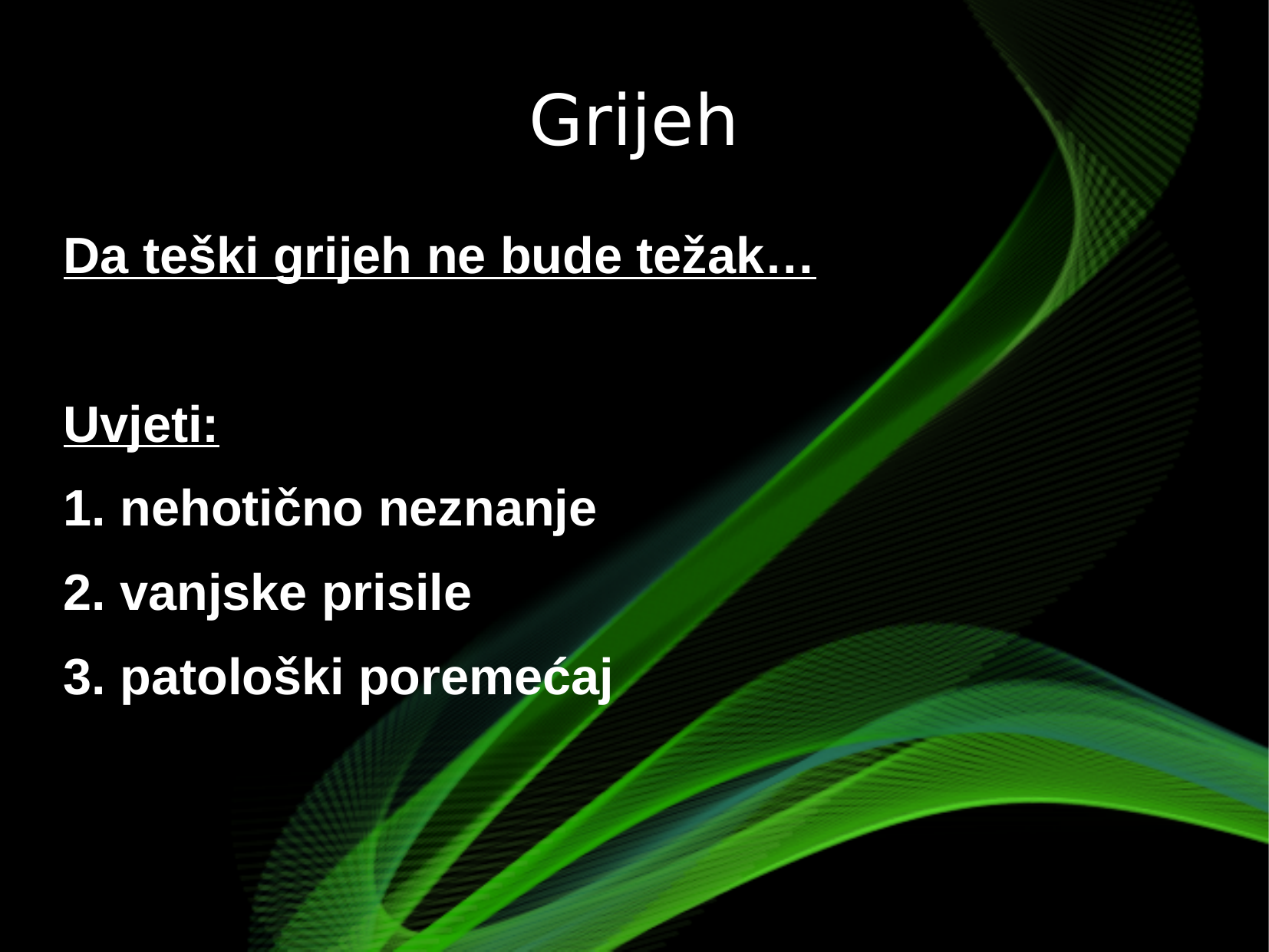

# Grijeh
Da teški grijeh ne bude težak…

Uvjeti:
1. nehotično neznanje
2. vanjske prisile
3. patološki poremećaj